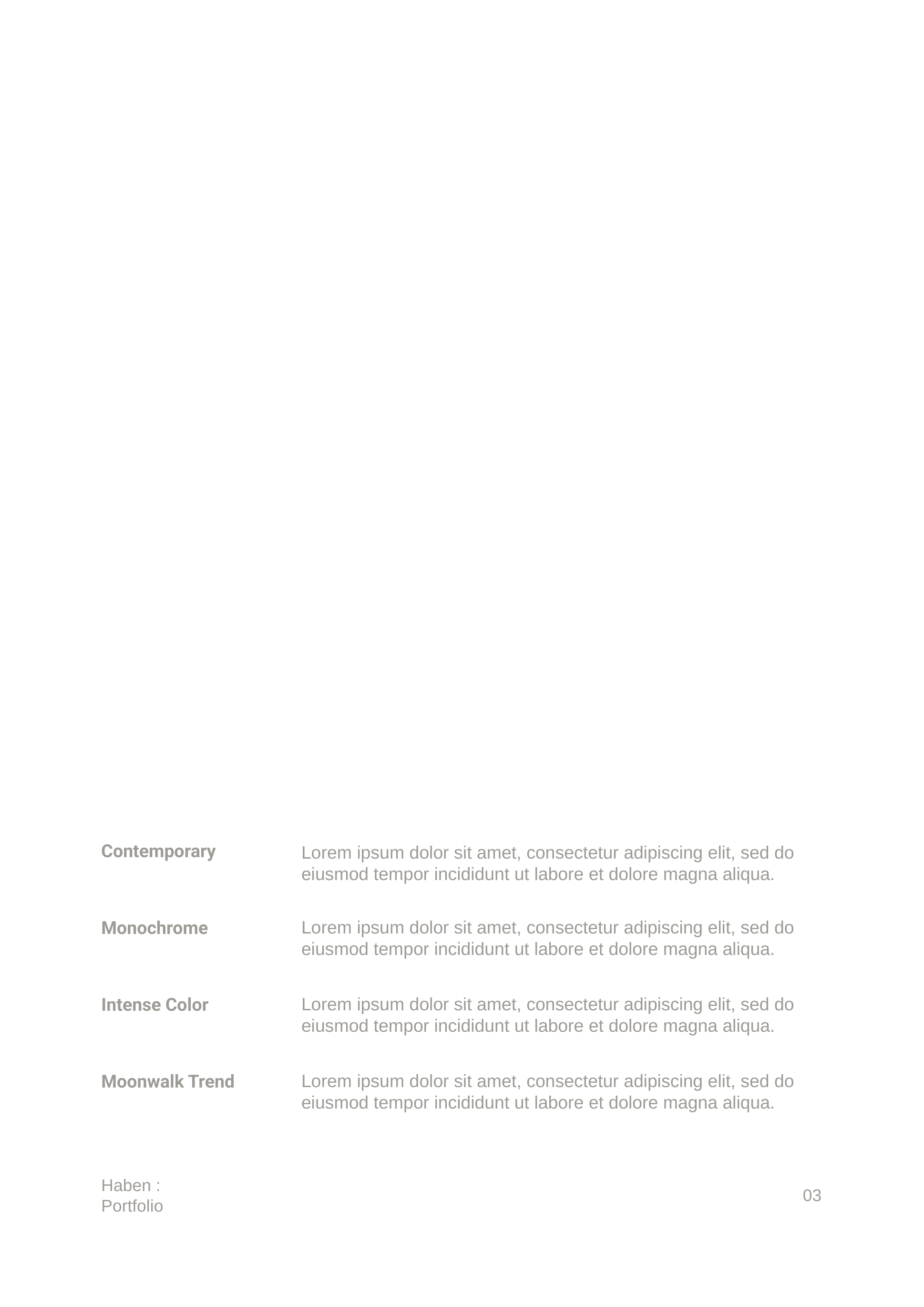

Contemporary
Lorem ipsum dolor sit amet, consectetur adipiscing elit, sed do eiusmod tempor incididunt ut labore et dolore magna aliqua.
Monochrome
Lorem ipsum dolor sit amet, consectetur adipiscing elit, sed do eiusmod tempor incididunt ut labore et dolore magna aliqua.
Intense Color
Lorem ipsum dolor sit amet, consectetur adipiscing elit, sed do eiusmod tempor incididunt ut labore et dolore magna aliqua.
Moonwalk Trend
Lorem ipsum dolor sit amet, consectetur adipiscing elit, sed do eiusmod tempor incididunt ut labore et dolore magna aliqua.
Haben : Portfolio
03